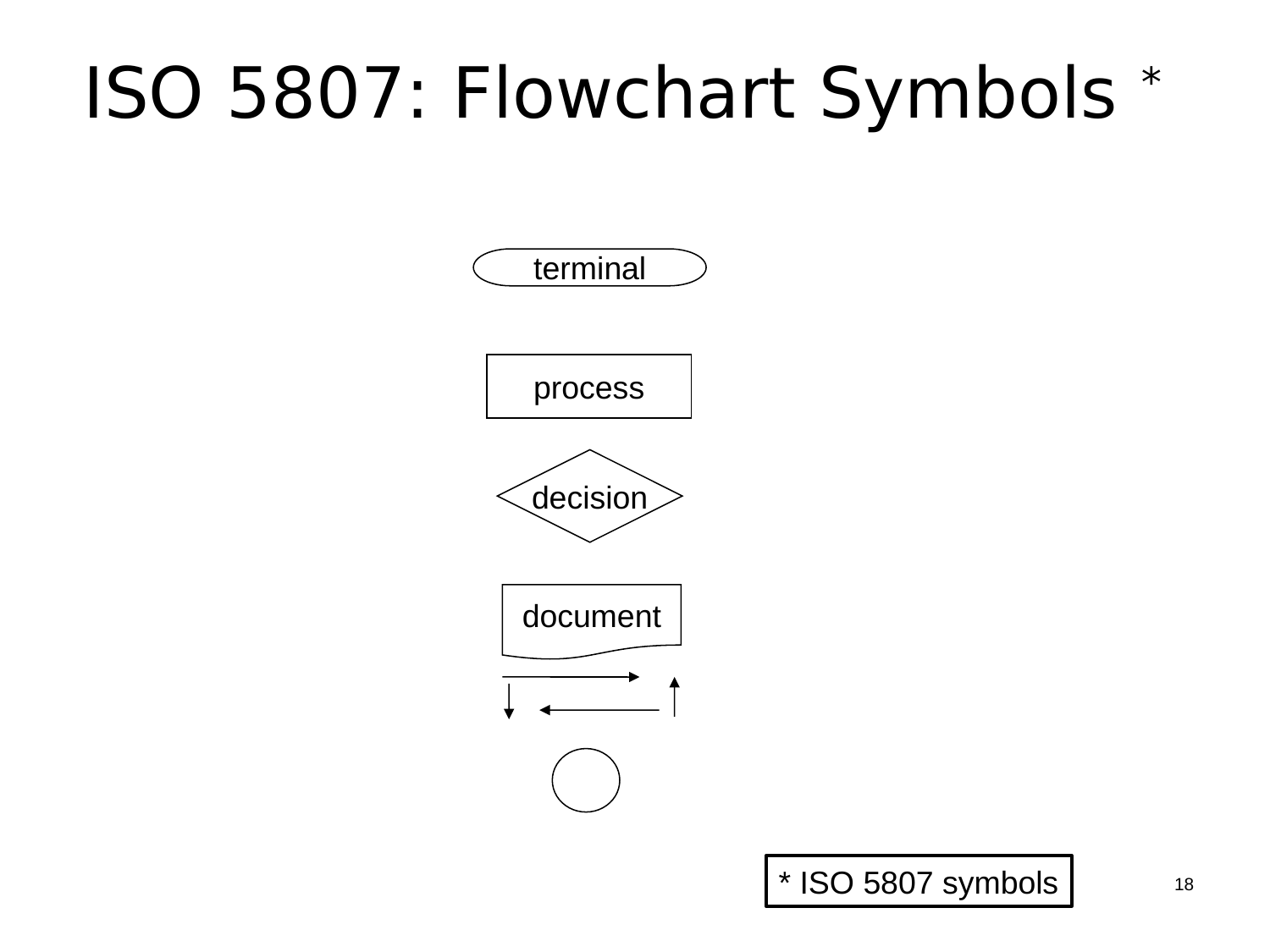

# ISO 5807: Flowchart Symbols *
terminal
process
decision
document

* ISO 5807 symbols
18